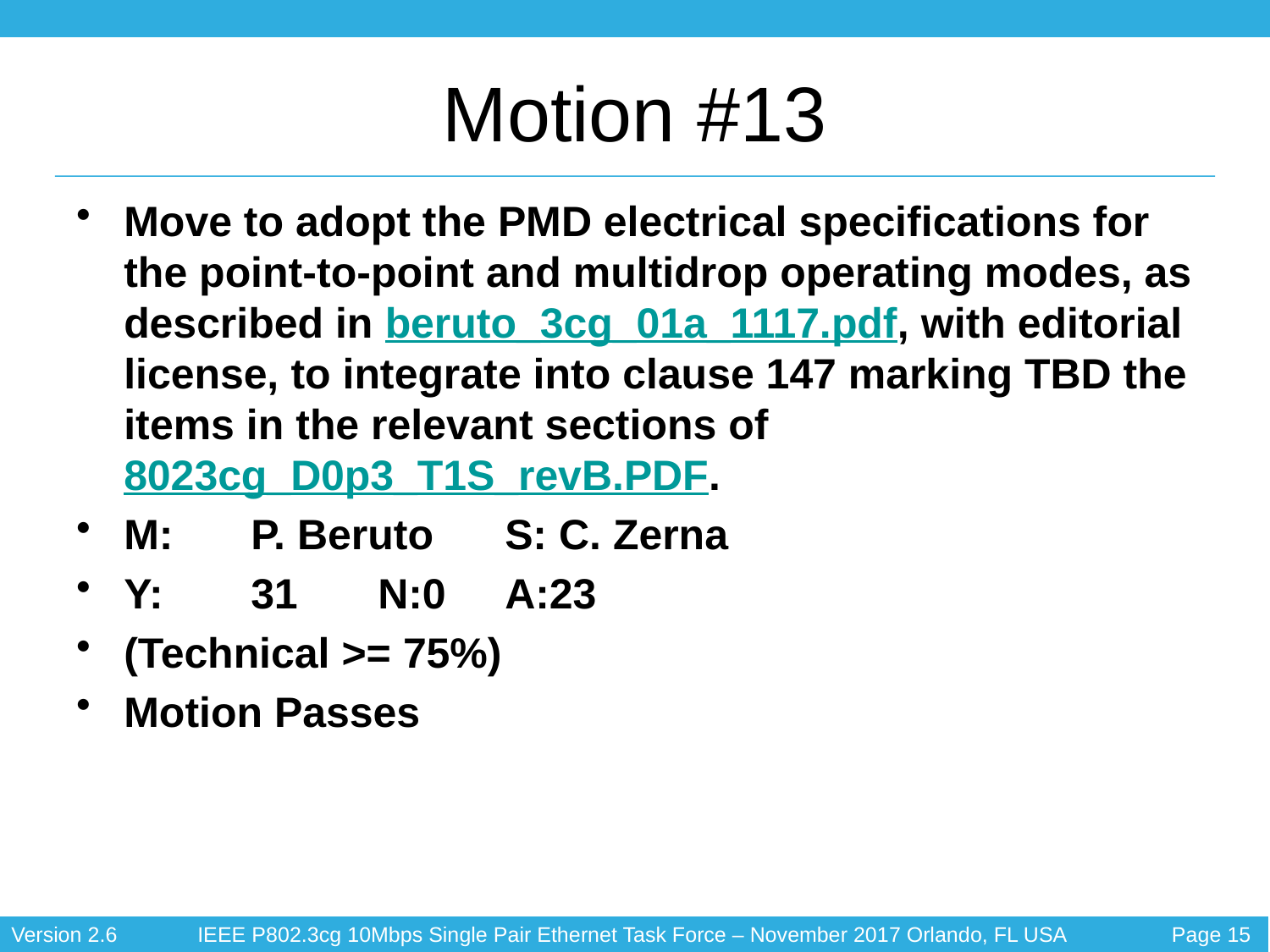

# Motion #13
Move to adopt the PMD electrical specifications for the point-to-point and multidrop operating modes, as described in beruto_3cg_01a_1117.pdf, with editorial license, to integrate into clause 147 marking TBD the items in the relevant sections of 8023cg_D0p3_T1S_revB.PDF.
M:	P. Beruto	S: C. Zerna
Y:	31	N:0	A:23
(Technical >= 75%)
Motion Passes